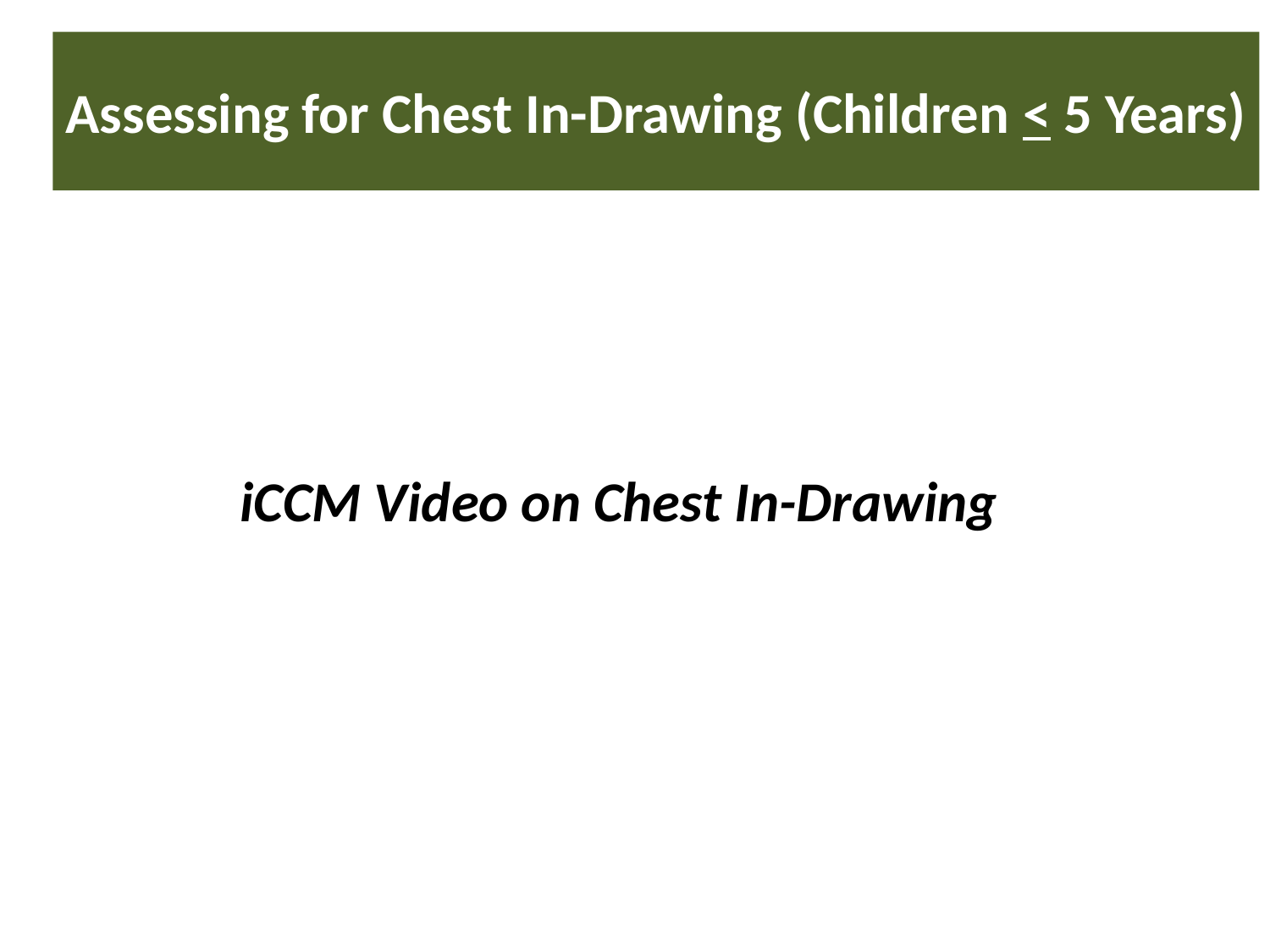

# Assessing for Chest In-Drawing (Children < 5 Years)

iCCM Video on Chest In-Drawing